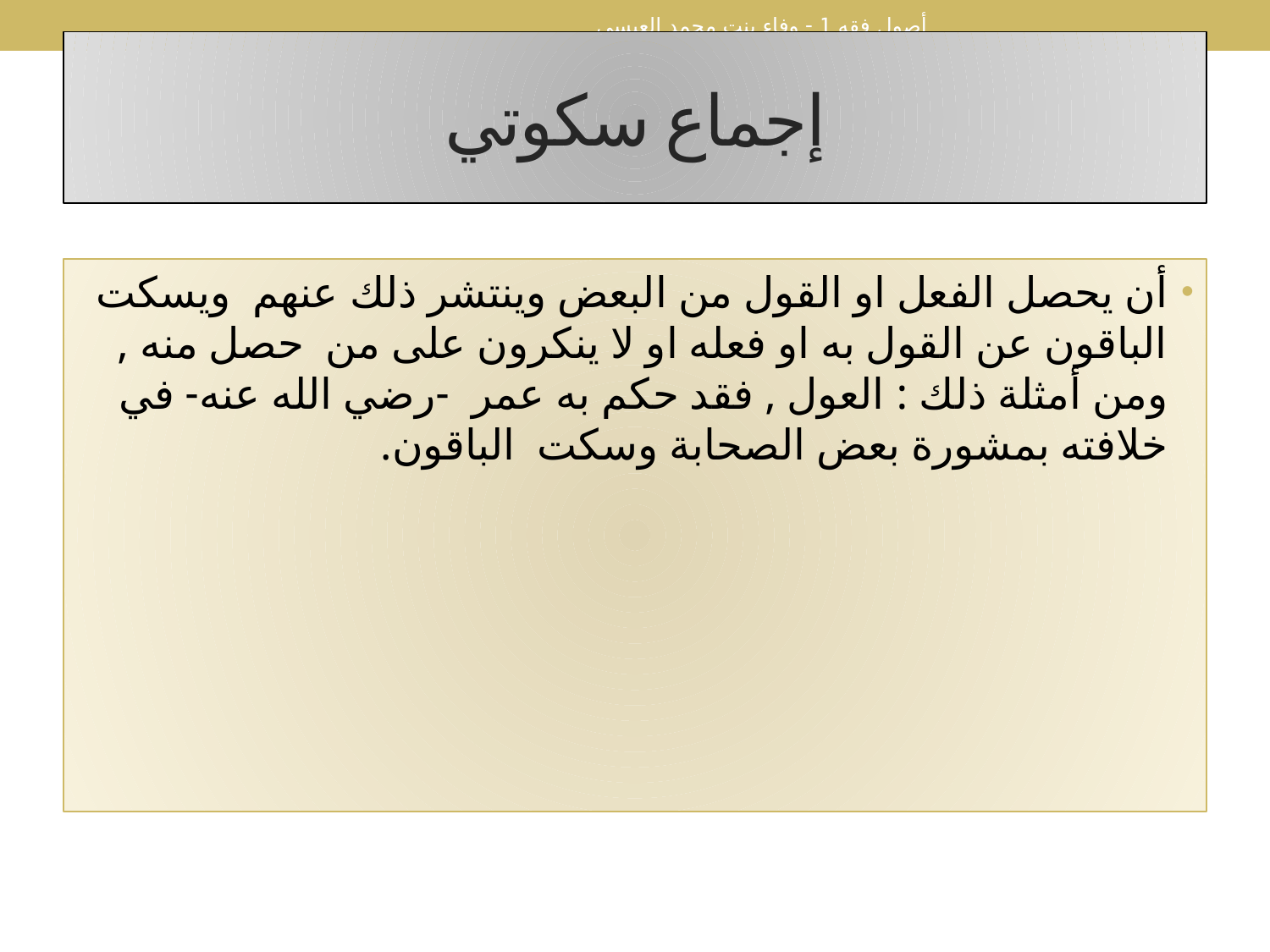

أصول فقه 1 - وفاء بنت محمد العيسى
# إجماع سكوتي
أن يحصل الفعل او القول من البعض وينتشر ذلك عنهم  ويسكت الباقون عن القول به او فعله او لا ينكرون على من  حصل منه , ومن أمثلة ذلك : العول , فقد حكم به عمر  -رضي الله عنه- في خلافته بمشورة بعض الصحابة وسكت  الباقون.